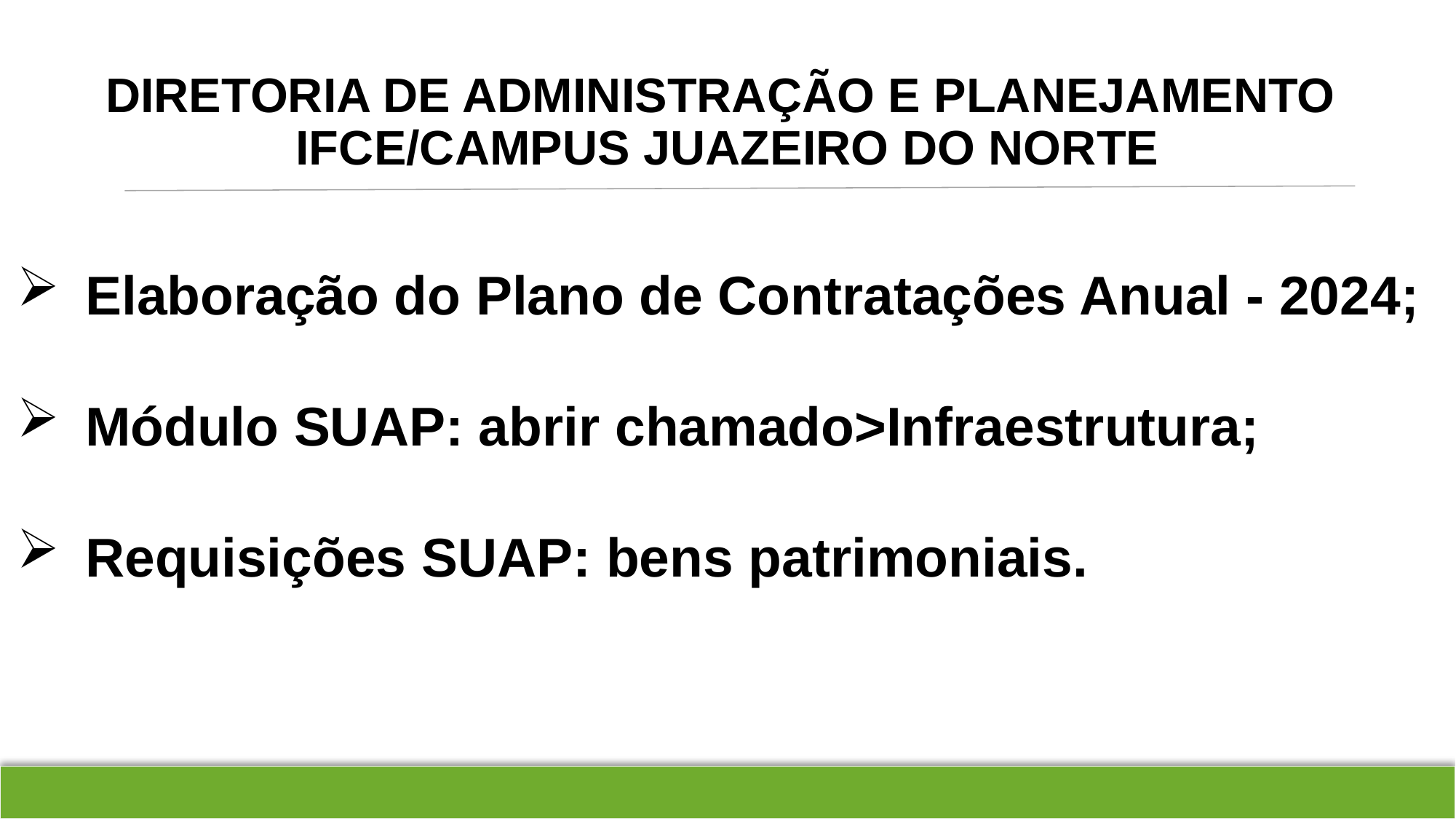

# DIRETORIA DE ADMINISTRAÇÃO E PLANEJAMENTO IFCE/CAMPUS JUAZEIRO DO NORTE

Elaboração do Plano de Contratações Anual - 2024;
Módulo SUAP: abrir chamado>Infraestrutura;
Requisições SUAP: bens patrimoniais.